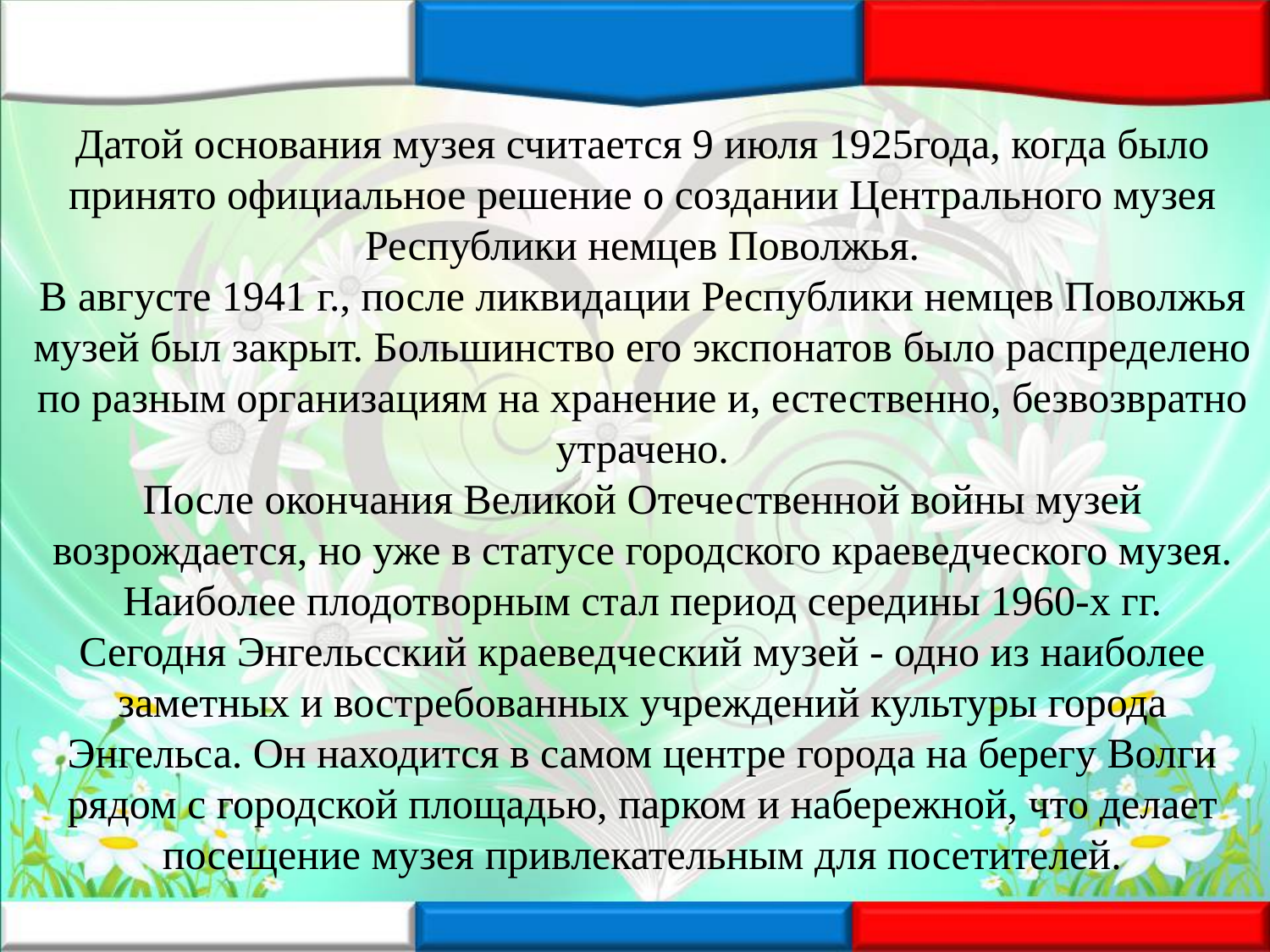

Датой основания музея считается 9 июля 1925года, когда было принято официальное решение о создании Центрального музея Республики немцев Поволжья.
В августе 1941 г., после ликвидации Республики немцев Поволжья музей был закрыт. Большинство его экспонатов было распределено по разным организациям на хранение и, естественно, безвозвратно утрачено.
После окончания Великой Отечественной войны музей возрождается, но уже в статусе городского краеведческого музея. Наиболее плодотворным стал период середины 1960-х гг.
Сегодня Энгельсский краеведческий музей - одно из наиболее заметных и востребованных учреждений культуры города Энгельса. Он находится в самом центре города на берегу Волги рядом с городской площадью, парком и набережной, что делает посещение музея привлекательным для посетителей.